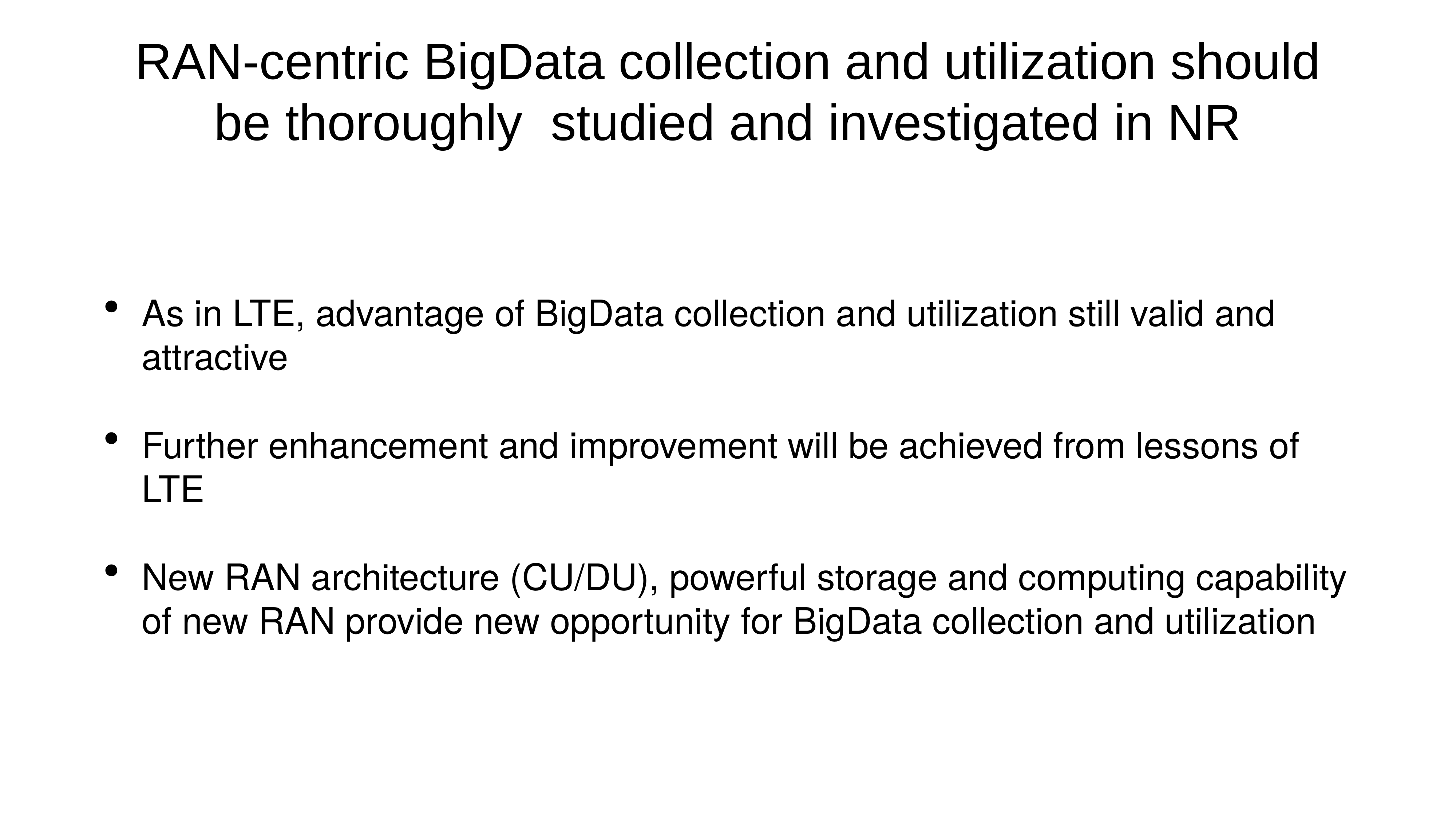

# RAN-centric BigData collection and utilization should be thoroughly  studied and investigated in NR
As in LTE, advantage of BigData collection and utilization still valid and attractive
Further enhancement and improvement will be achieved from lessons of LTE
New RAN architecture (CU/DU), powerful storage and computing capability of new RAN provide new opportunity for BigData collection and utilization